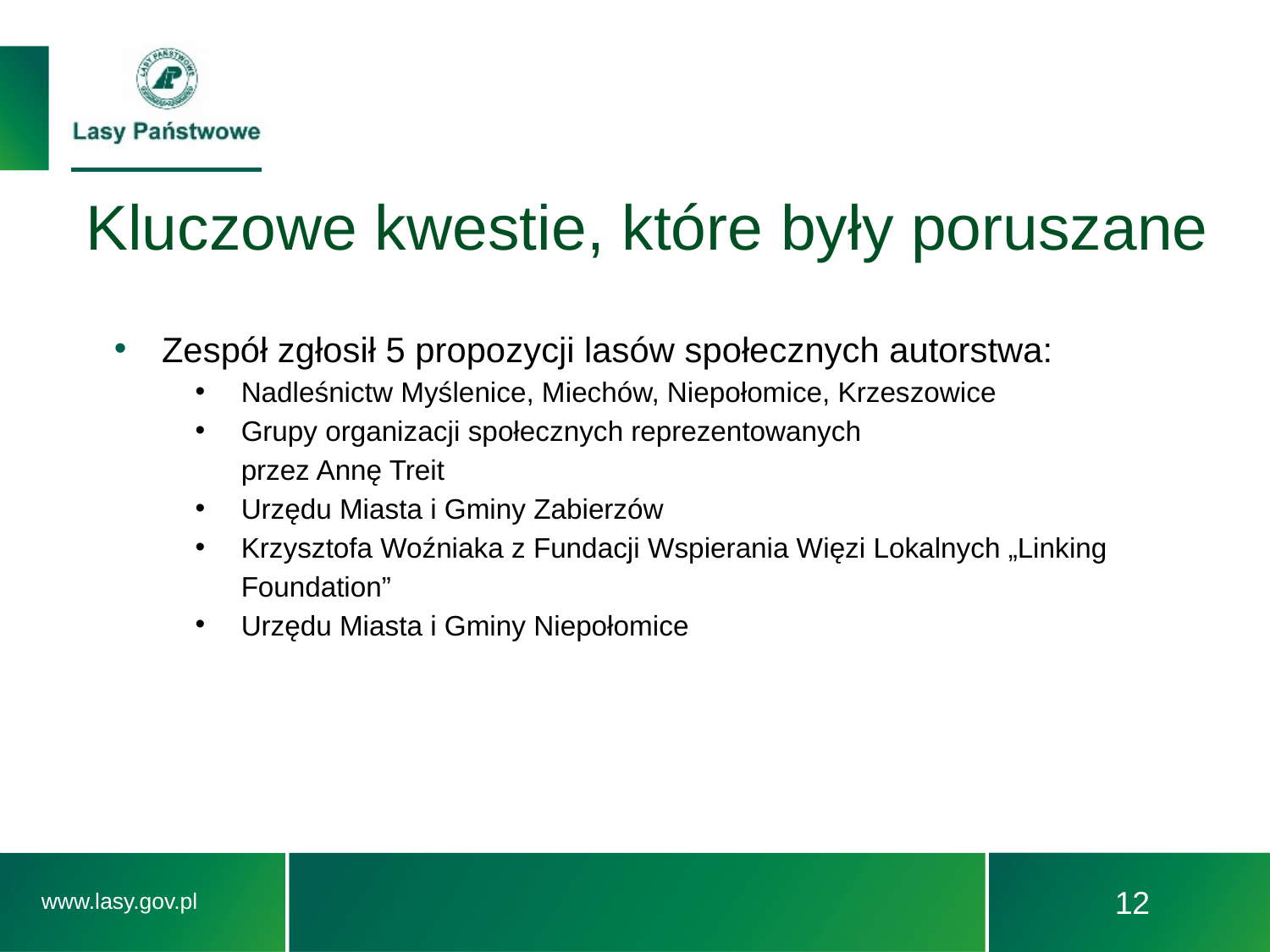

# Kluczowe kwestie, które były poruszane
Zespół zgłosił 5 propozycji lasów społecznych autorstwa:
Nadleśnictw Myślenice, Miechów, Niepołomice, Krzeszowice
Grupy organizacji społecznych reprezentowanych
przez Annę Treit
Urzędu Miasta i Gminy Zabierzów
Krzysztofa Woźniaka z Fundacji Wspierania Więzi Lokalnych „Linking Foundation”
Urzędu Miasta i Gminy Niepołomice